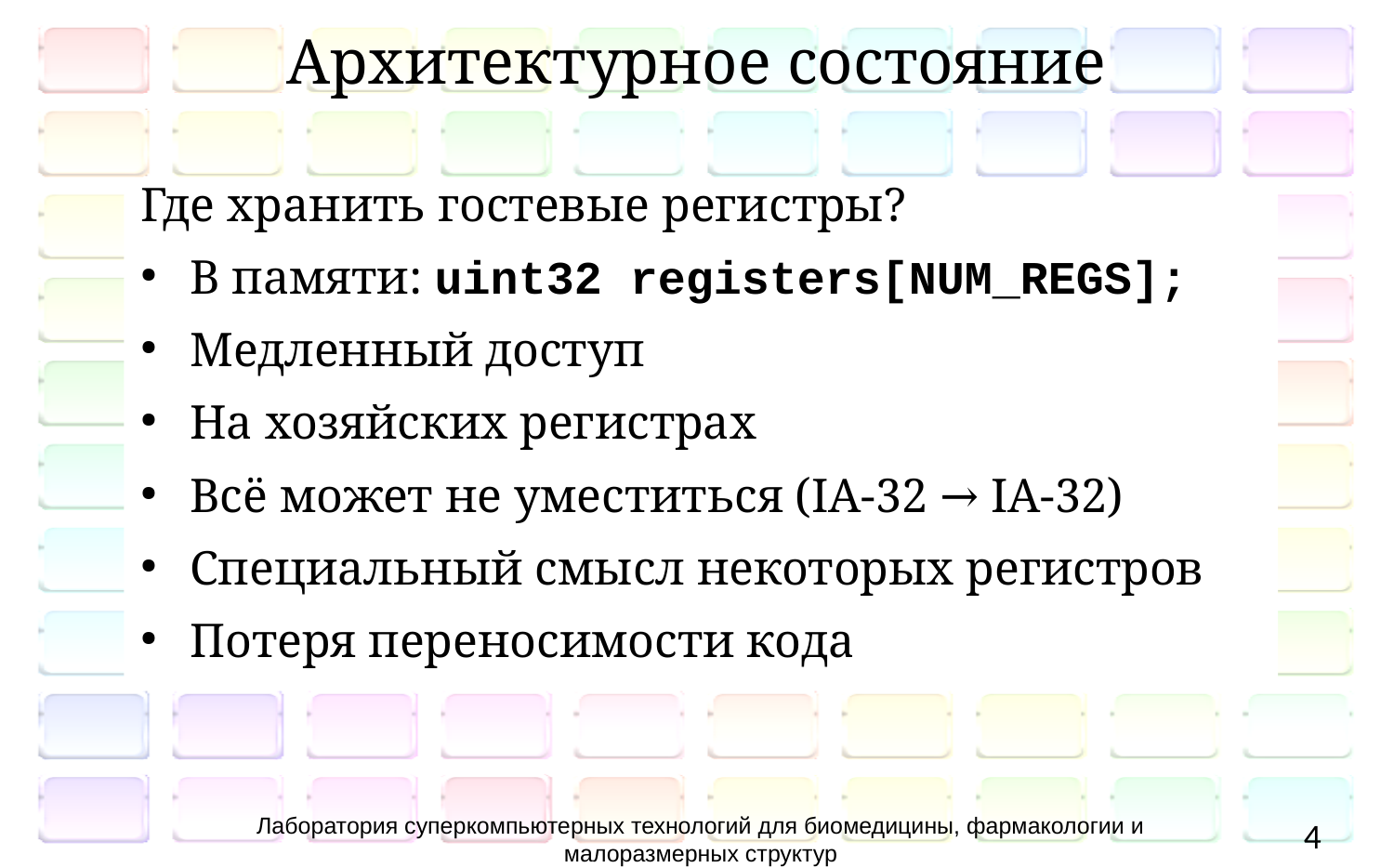

# Архитектурное состояние
Где хранить гостевые регистры?
В памяти: uint32 registers[NUM_REGS];
Медленный доступ
На хозяйских регистрах
Всё может не уместиться (IA-32 → IA-32)
Специальный смысл некоторых регистров
Потеря переносимости кода
Лаборатория суперкомпьютерных технологий для биомедицины, фармакологии и малоразмерных структур
4